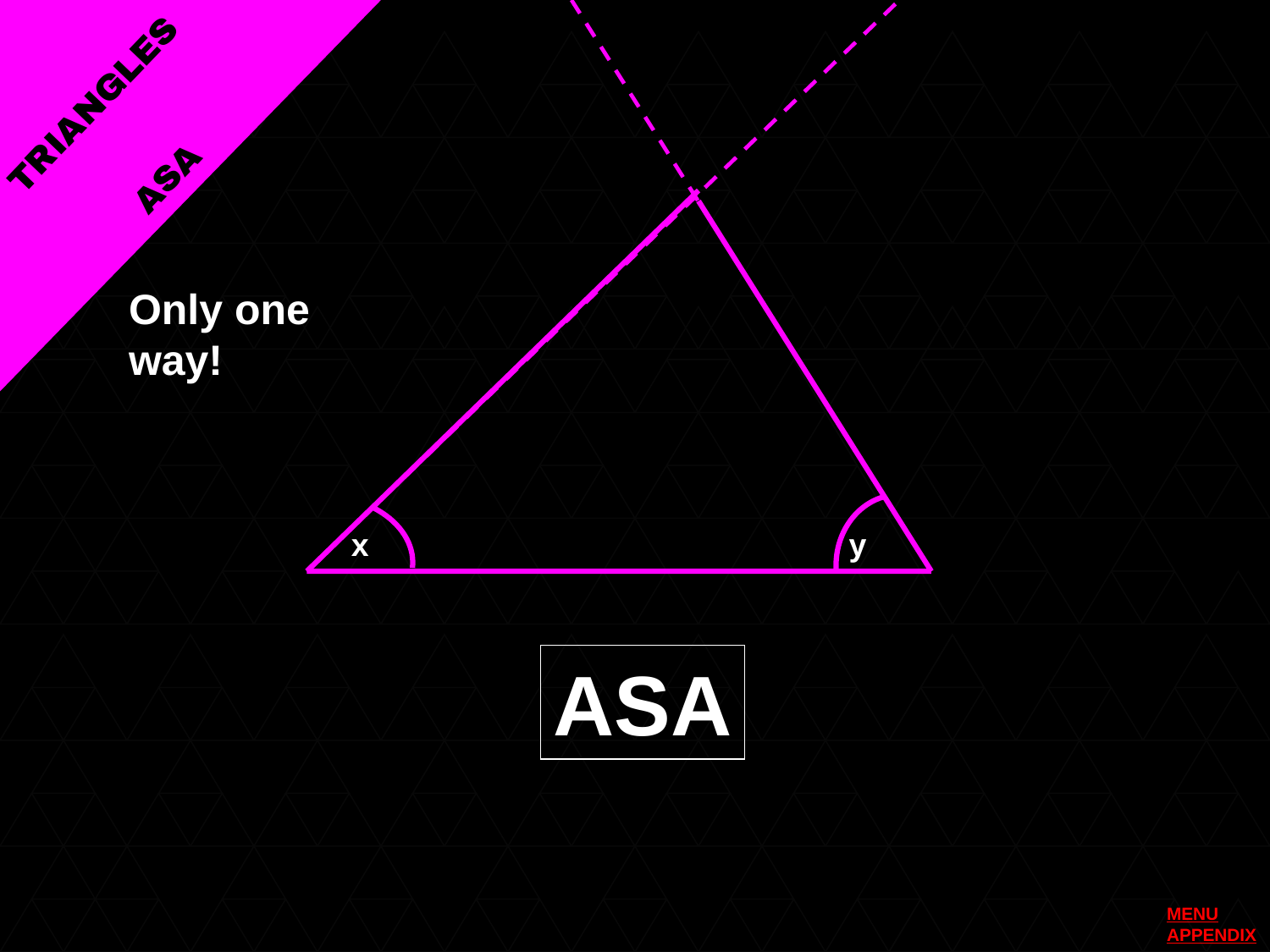

TRIANGLES
ASA

Only one way!

x
y

ASA
MENU
APPENDIX